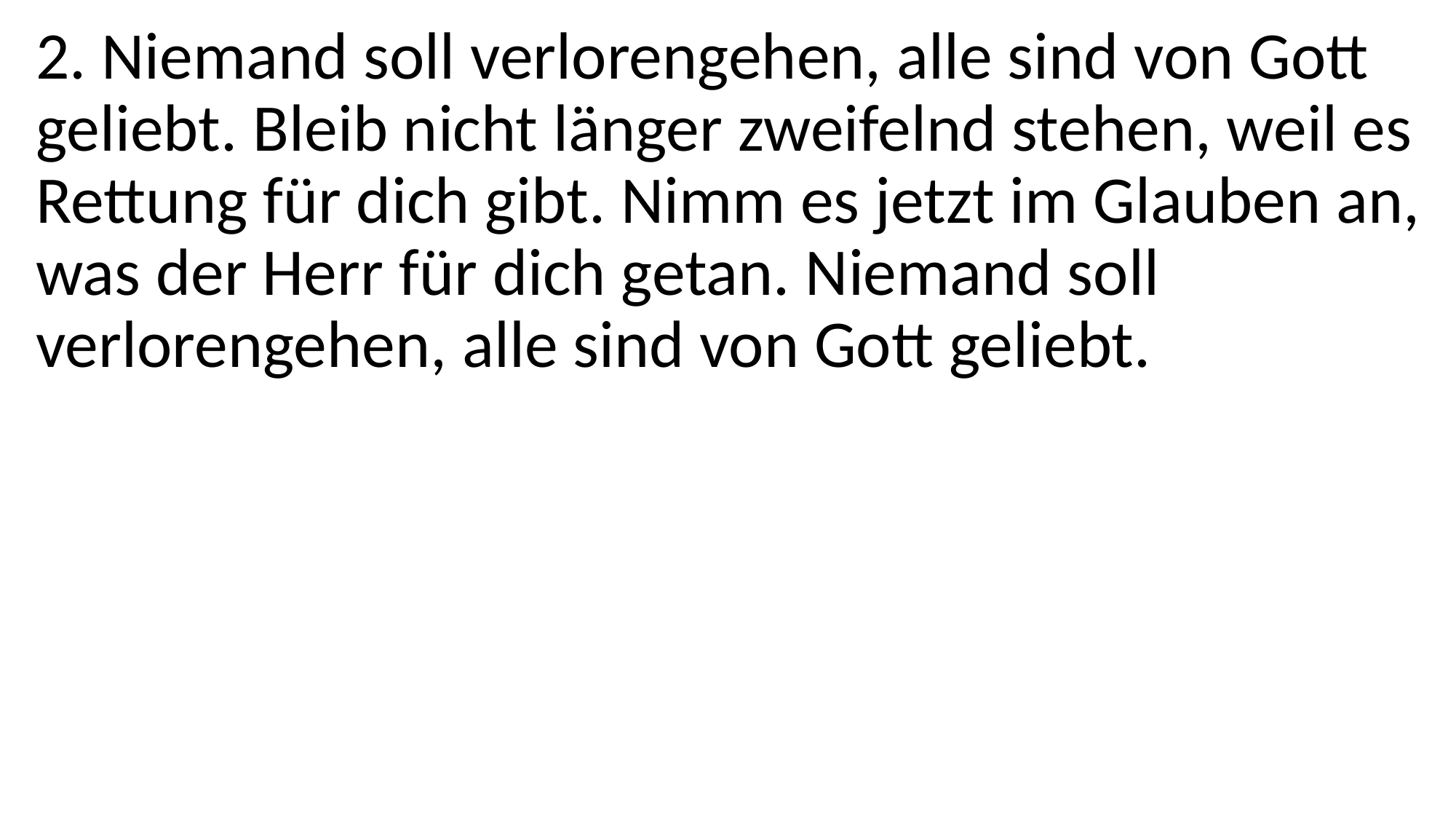

2. Niemand soll verlorengehen, alle sind von Gott geliebt. Bleib nicht länger zweifelnd stehen, weil es Rettung für dich gibt. Nimm es jetzt im Glauben an, was der Herr für dich getan. Niemand soll verlorengehen, alle sind von Gott geliebt.